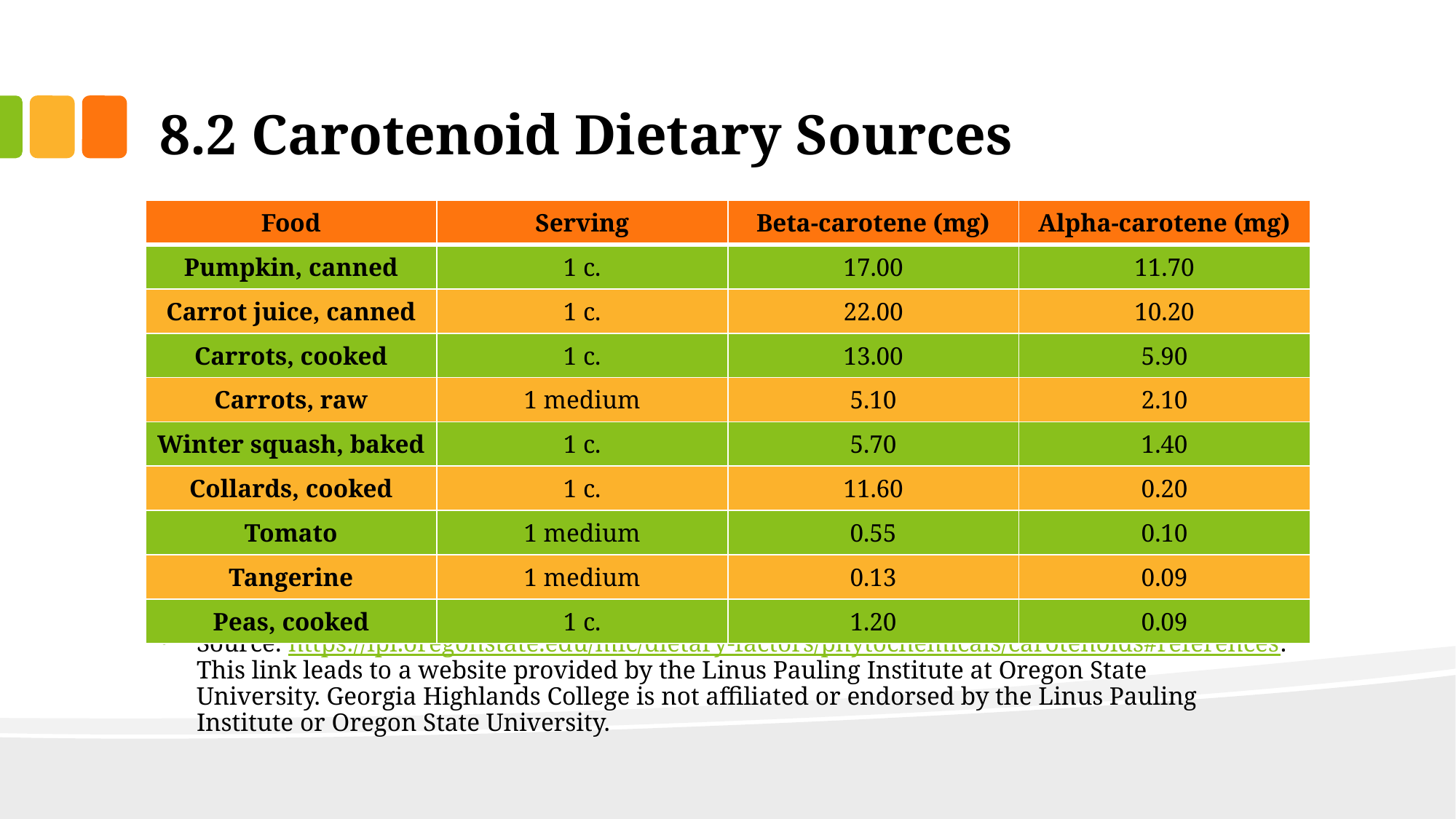

# 8.2 Carotenoid Dietary Sources

Source: https://lpi.oregonstate.edu/mic/dietary-factors/phytochemicals/carotenoids#references. This link leads to a website provided by the Linus Pauling Institute at Oregon State University. Georgia Highlands College is not affiliated or endorsed by the Linus Pauling Institute or Oregon State University.
| Food | Serving | Beta-carotene (mg) | Alpha-carotene (mg) |
| --- | --- | --- | --- |
| Pumpkin, canned | 1 c. | 17.00 | 11.70 |
| Carrot juice, canned | 1 c. | 22.00 | 10.20 |
| Carrots, cooked | 1 c. | 13.00 | 5.90 |
| Carrots, raw | 1 medium | 5.10 | 2.10 |
| Winter squash, baked | 1 c. | 5.70 | 1.40 |
| Collards, cooked | 1 c. | 11.60 | 0.20 |
| Tomato | 1 medium | 0.55 | 0.10 |
| Tangerine | 1 medium | 0.13 | 0.09 |
| Peas, cooked | 1 c. | 1.20 | 0.09 |